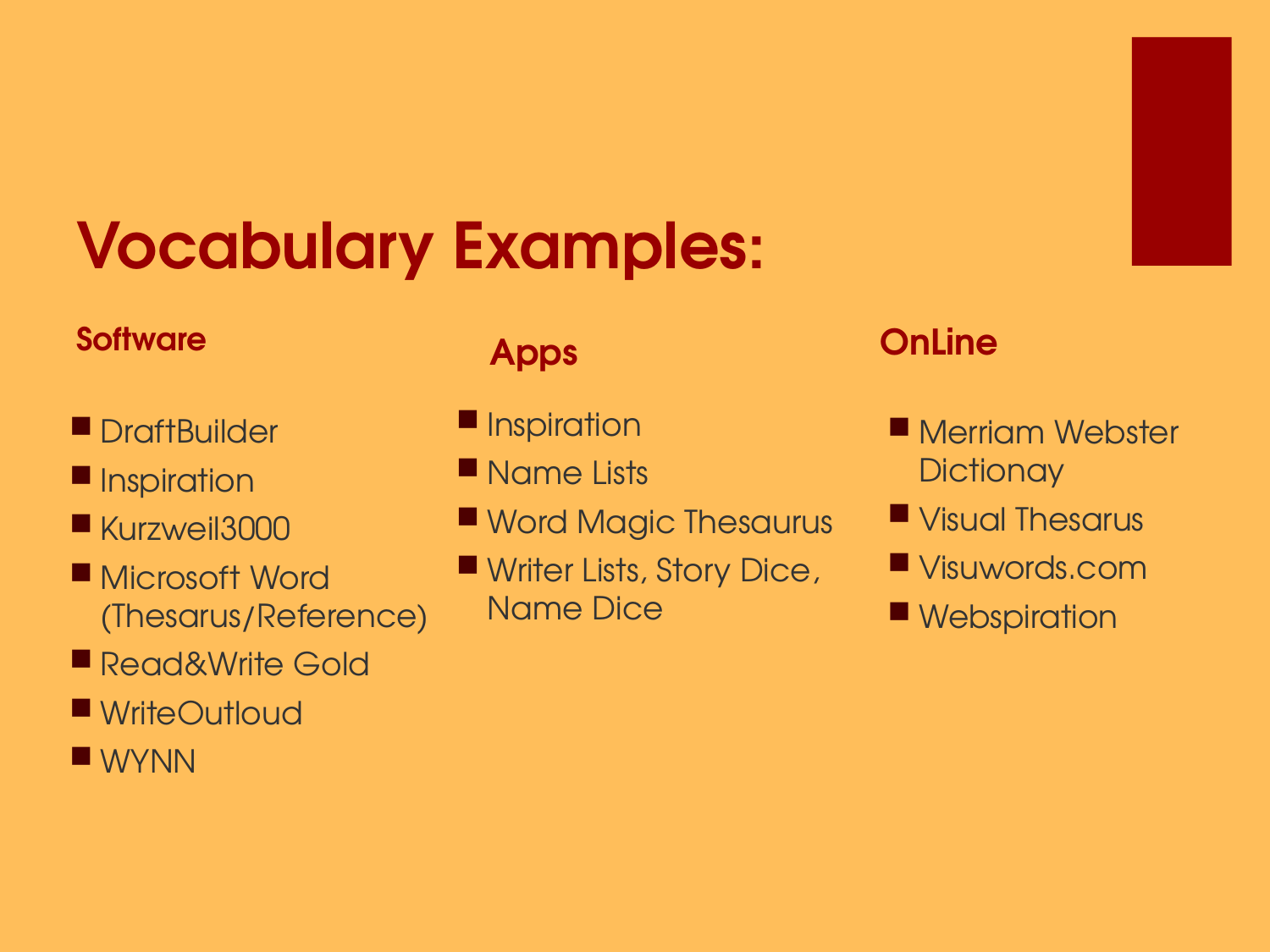

# Vocabulary Examples:
OnLine
Software
Apps

Inspiration
Name Lists
Word Magic Thesaurus
Writer Lists, Story Dice, Name Dice

DraftBuilder
Inspiration
Kurzweil3000
Microsoft Word (Thesarus/Reference)
Read&Write Gold
WriteOutloud
WYNN

Merriam Webster Dictionay
Visual Thesarus
Visuwords.com
Webspiration